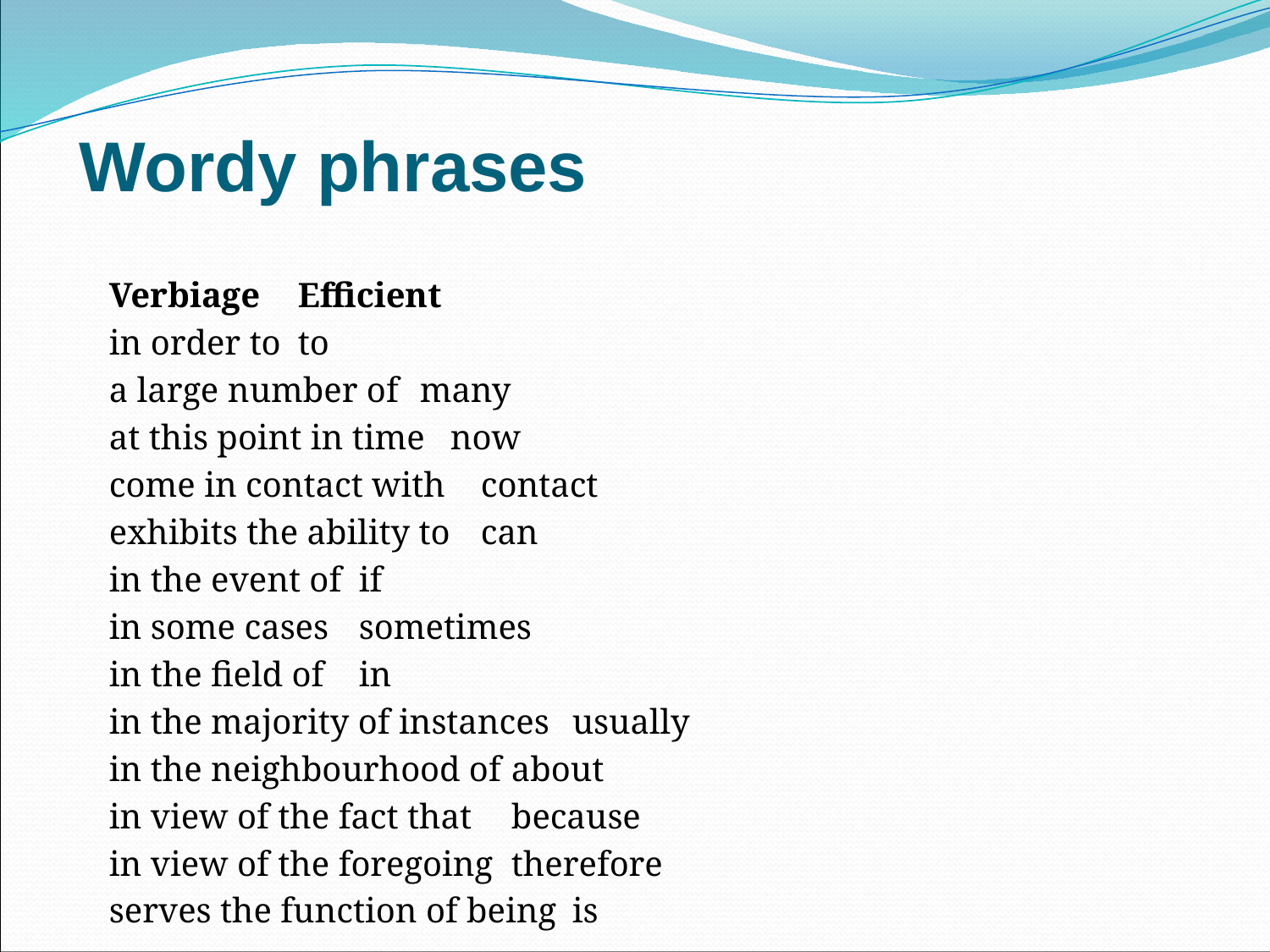

# Wordy phrases
Verbiage 				Efficient
in order to				to
a large number of 			many
at this point in time 			now
come in contact with 			contact
exhibits the ability to 			can
in the event of 			if
in some cases 				sometimes
in the field of  			in
in the majority of instances 		usually
in the neighbourhood of 		about
in view of the fact that 		because
in view of the foregoing 		therefore
serves the function of being 		is